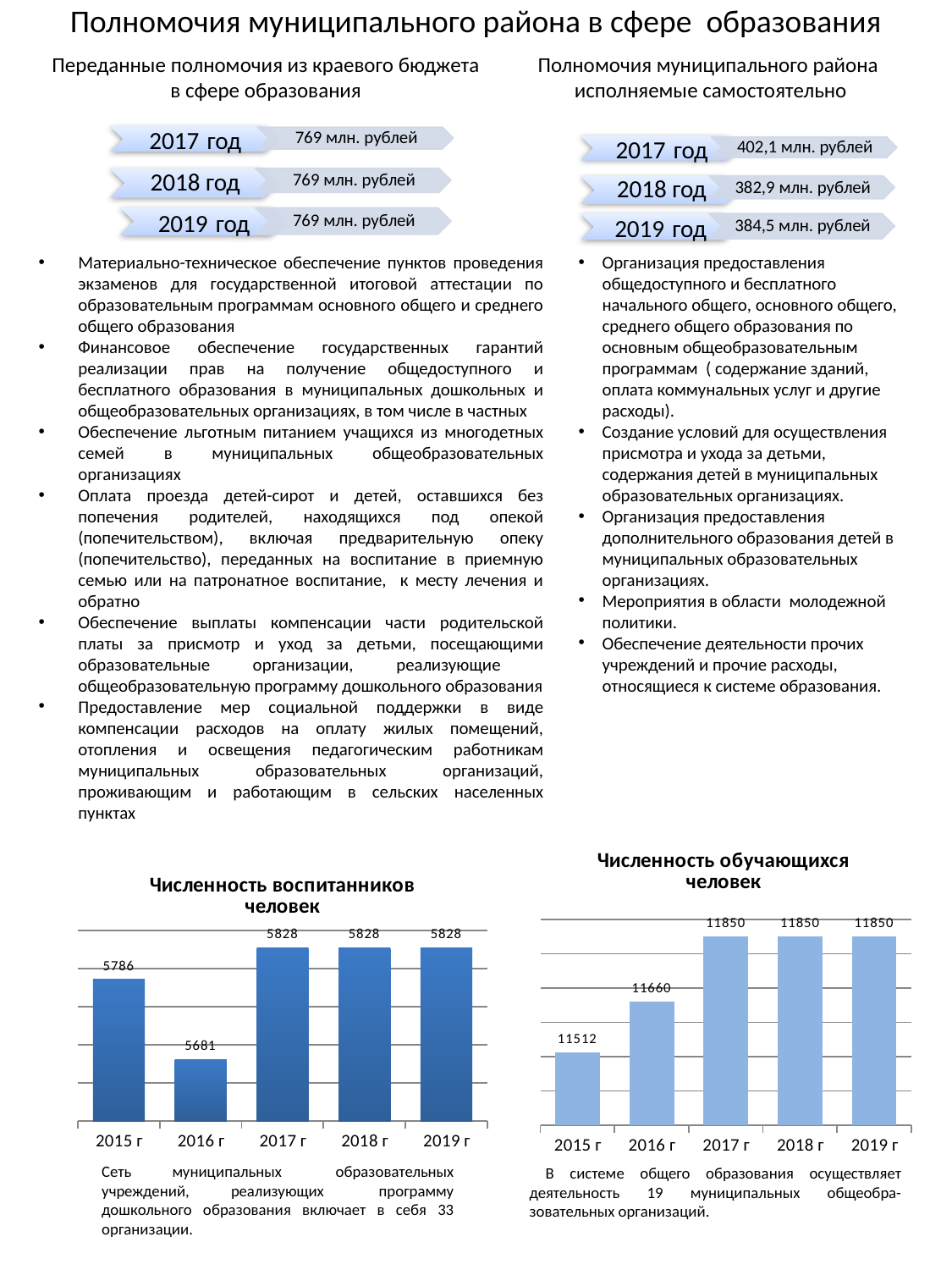

# Полномочия муниципального района в сфере  образования
Переданные полномочия из краевого бюджета в сфере образования
Полномочия муниципального района  исполняемые самостоятельно
2017 год
402,1 млн. рублей
2018 год
382,9 млн. рублей
2019 год
384,5 млн. рублей
2017 год
769 млн. рублей
2018 год
769 млн. рублей
2019 год
769 млн. рублей
Материально-техническое обеспечение пунктов проведения экзаменов для государственной итоговой аттестации по образовательным программам основного общего и среднего общего образования
Финансовое обеспечение государственных гарантий реализации прав на получение общедоступного и бесплатного образования в муниципальных дошкольных и общеобразовательных организациях, в том числе в частных
Обеспечение льготным питанием учащихся из многодетных семей в муниципальных общеобразовательных организациях
Оплата проезда детей-сирот и детей, оставшихся без попечения родителей, находящихся под опекой (попечительством), включая предварительную опеку (попечительство), переданных на воспитание в приемную семью или на патронатное воспитание,  к месту лечения и обратно
Обеспечение выплаты компенсации части родительской платы за присмотр и уход за детьми, посещающими образовательные организации, реализующие  общеобразовательную программу дошкольного образования
Предоставление мер социальной поддержки в виде компенсации расходов на оплату жилых помещений, отопления и освещения педагогическим работникам муниципальных образовательных организаций, проживающим и работающим в сельских населенных пунктах
Организация предоставления общедоступного и бесплатного начального общего, основного общего, среднего общего образования по основным общеобразовательным программам  ( содержание зданий, оплата коммунальных услуг и другие расходы).
Создание условий для осуществления присмотра и ухода за детьми, содержания детей в муниципальных образовательных организациях.
Организация предоставления дополнительного образования детей в муниципальных образовательных  организациях.
Мероприятия в области  молодежной политики.
Обеспечение деятельности прочих учреждений и прочие расходы, относящиеся к системе образования.

### Chart: Численность обучающихся
человек

| Category | Столбец1 |
|---|---|
| 2015 г | 11512.0 |
| 2016 г | 11660.0 |
| 2017 г | 11850.0 |
| 2018 г | 11850.0 |
| 2019 г | 11850.0 |

### Chart: Численность воспитанников
человек

| Category | Столбец1 |
|---|---|
| 2015 г | 5786.0 |
| 2016 г | 5681.0 |
| 2017 г | 5828.0 |
| 2018 г | 5828.0 |
| 2019 г | 5828.0 |
 В системе общего образования осуществляет деятельность 19 муниципальных общеобра-зовательных организаций.
Сеть   муниципальных    образовательных учреждений,   реализующих    программу дошкольного образования включает в себя 33 организации.